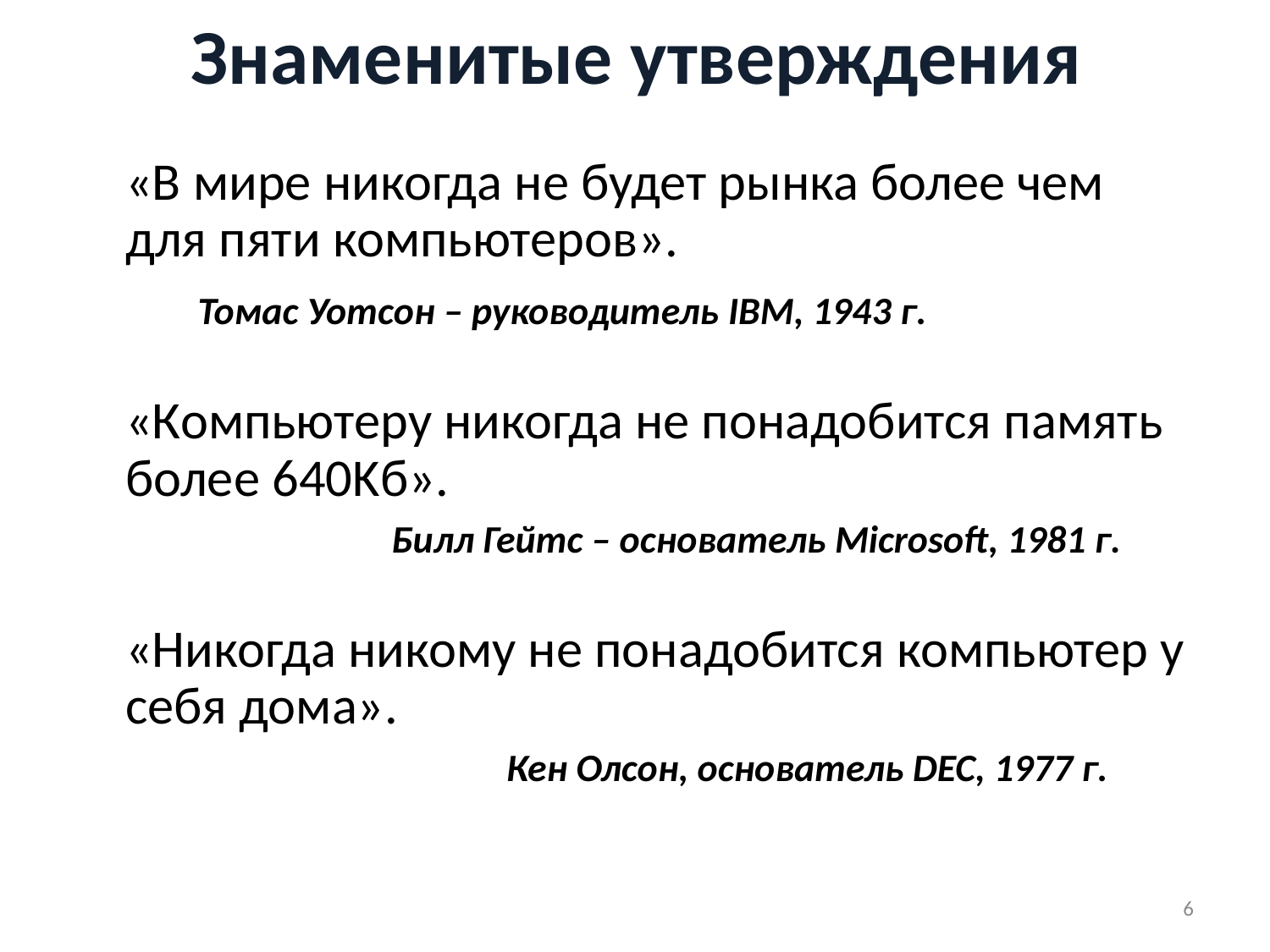

# Знаменитые утверждения
	«В мире никогда не будет рынка более чем для пяти компьютеров».
	      Томас Уотсон – руководитель IBM, 1943 г.
«Компьютеру никогда не понадобится память более 640Kб».
		 Билл Гейтс – основатель Microsoft, 1981 г.
«Никогда никому не понадобится компьютер у себя дома».
			Кен Олсон, основатель DEC, 1977 г.
6